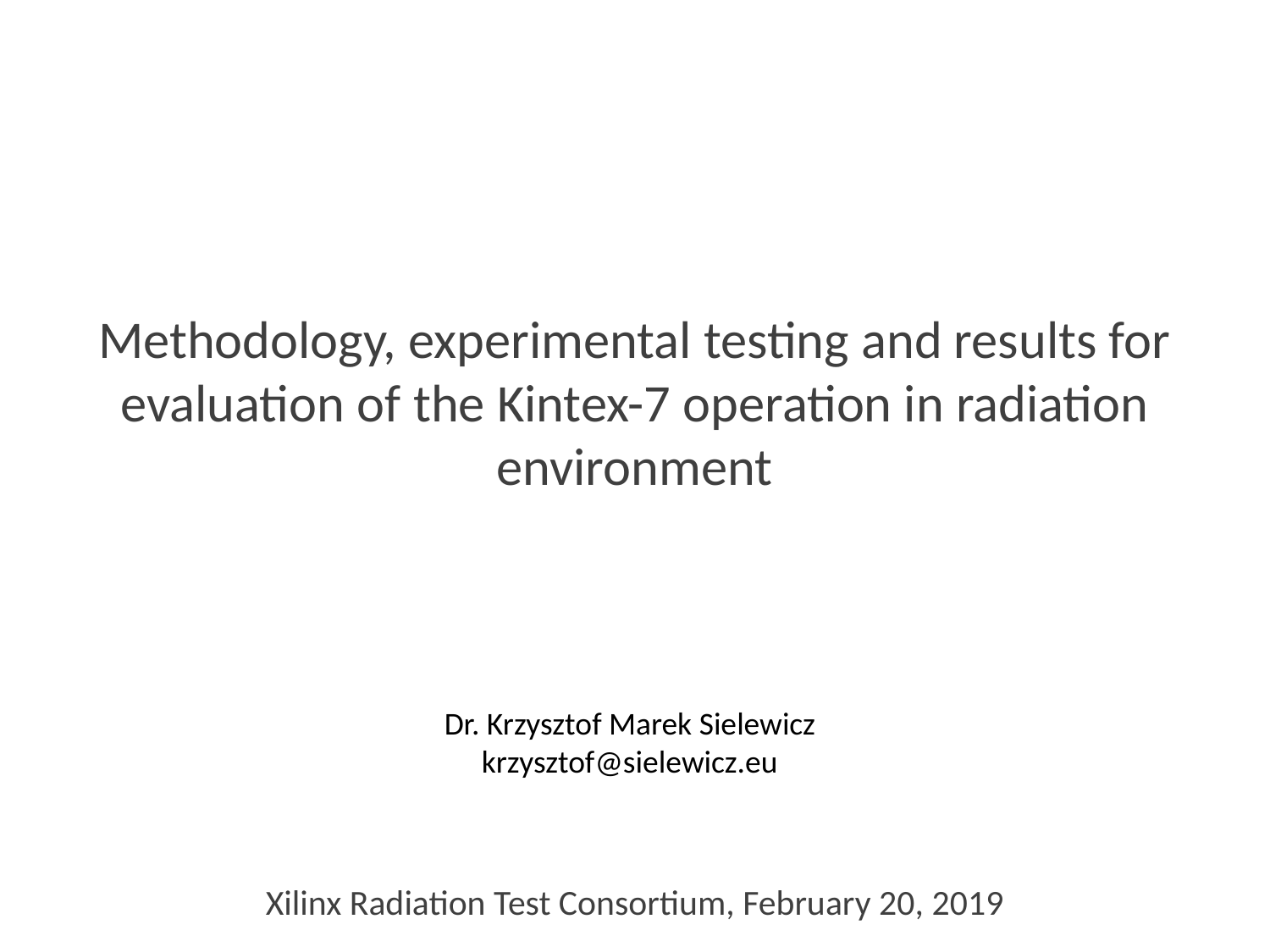

Methodology, experimental testing and results for evaluation of the Kintex-7 operation in radiation environment
Dr. Krzysztof Marek Sielewicz
krzysztof@sielewicz.eu